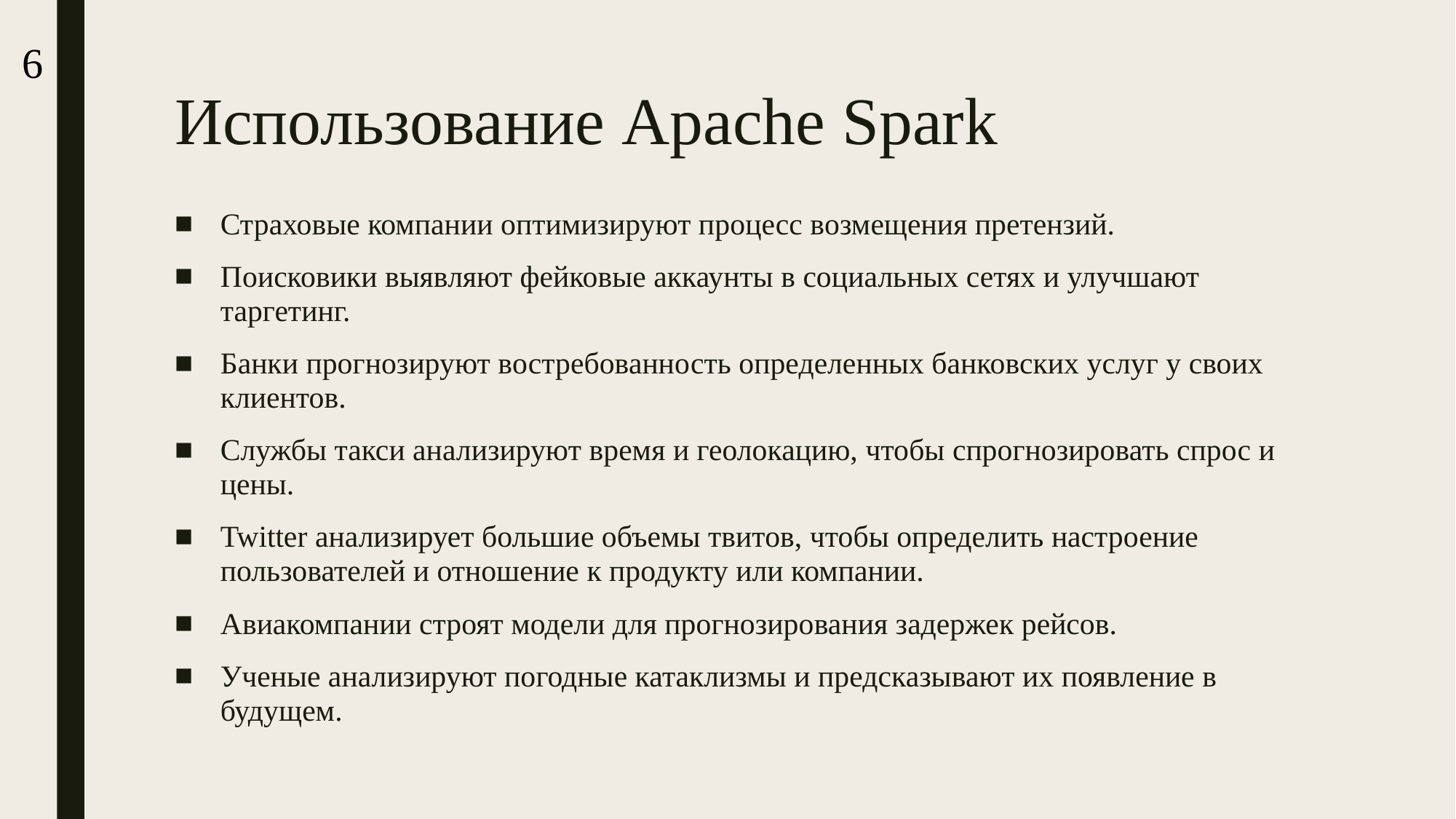

6
# Использование Apache Spark
Страховые компании оптимизируют процесс возмещения претензий.
Поисковики выявляют фейковые аккаунты в социальных сетях и улучшают таргетинг.
Банки прогнозируют востребованность определенных банковских услуг у своих клиентов.
Службы такси анализируют время и геолокацию, чтобы спрогнозировать спрос и цены.
Twitter анализирует большие объемы твитов, чтобы определить настроение пользователей и отношение к продукту или компании.
Авиакомпании строят модели для прогнозирования задержек рейсов.
Ученые анализируют погодные катаклизмы и предсказывают их появление в будущем.